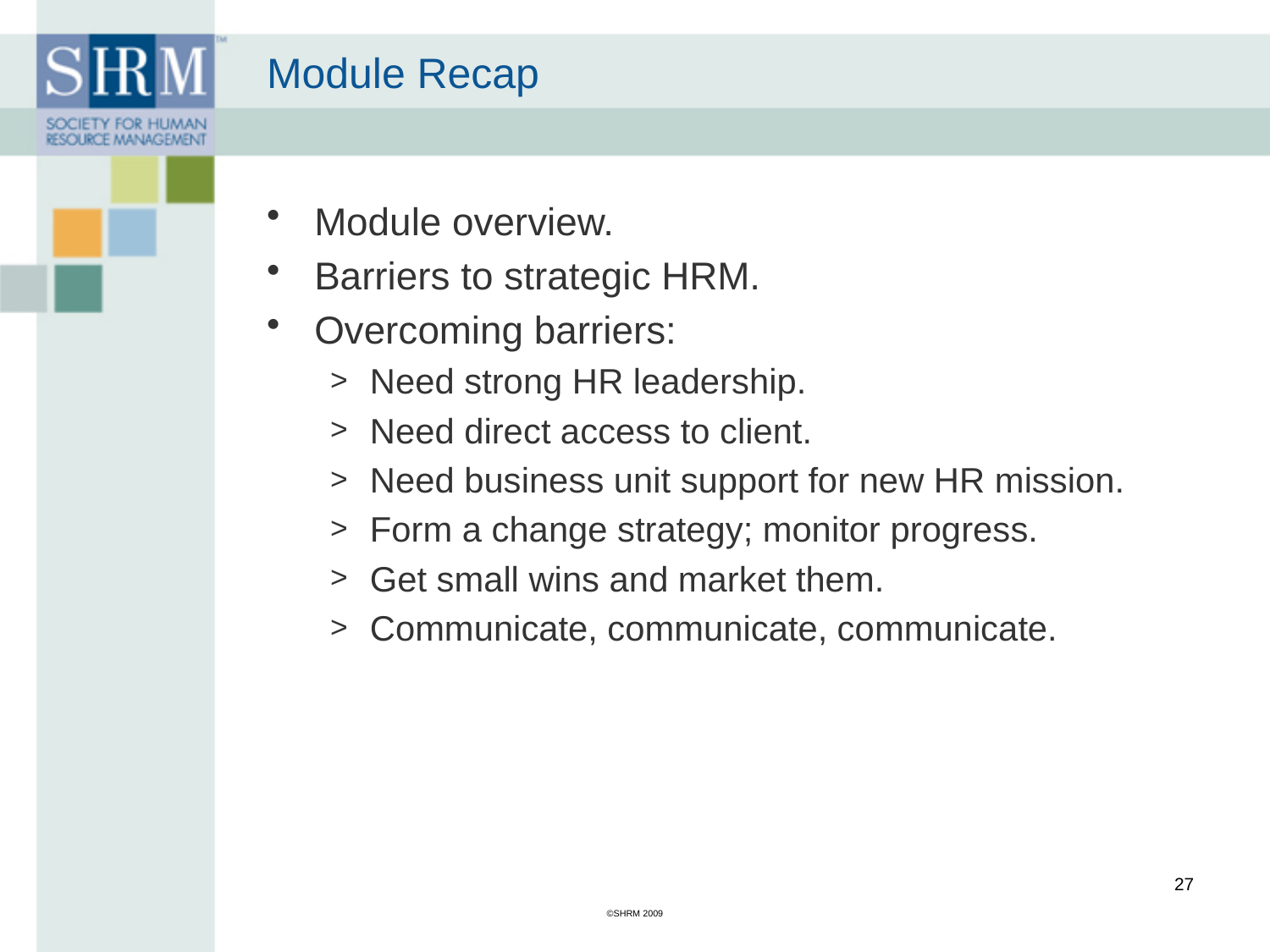

# Module Recap
Module overview.
Barriers to strategic HRM.
Overcoming barriers:
Need strong HR leadership.
Need direct access to client.
Need business unit support for new HR mission.
Form a change strategy; monitor progress.
Get small wins and market them.
Communicate, communicate, communicate.
27
©SHRM 2009